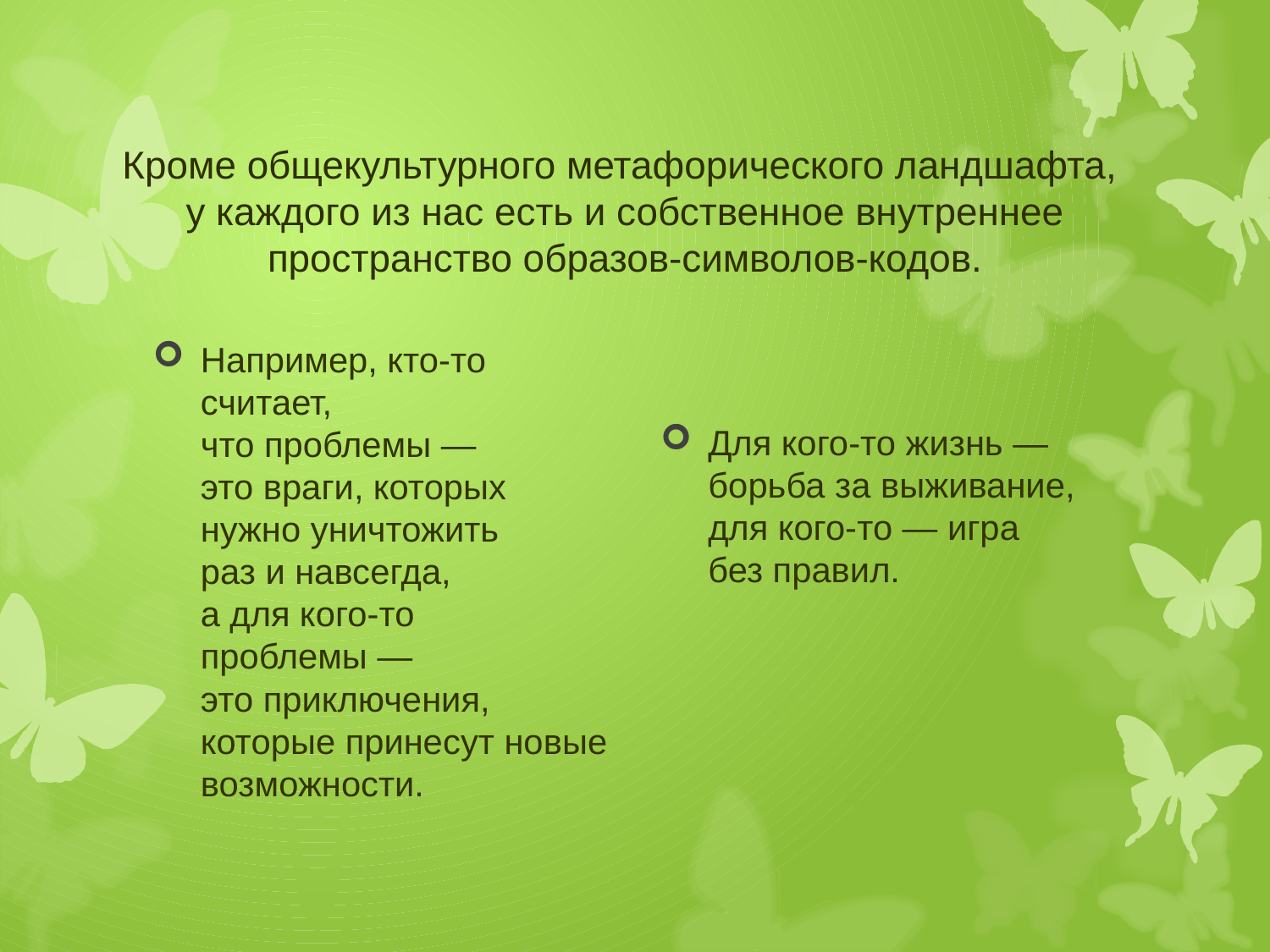

# Кроме общекультурного метафорического ландшафта, у каждого из нас есть и собственное внутреннее пространство образов-символов-кодов.
Для кого-то жизнь — борьба за выживание, для кого-то — игра без правил.

Например, кто-то считает, что проблемы — это враги, которых нужно уничтожить раз и навсегда, а для кого-то проблемы — это приключения, которые принесут новые возможности.